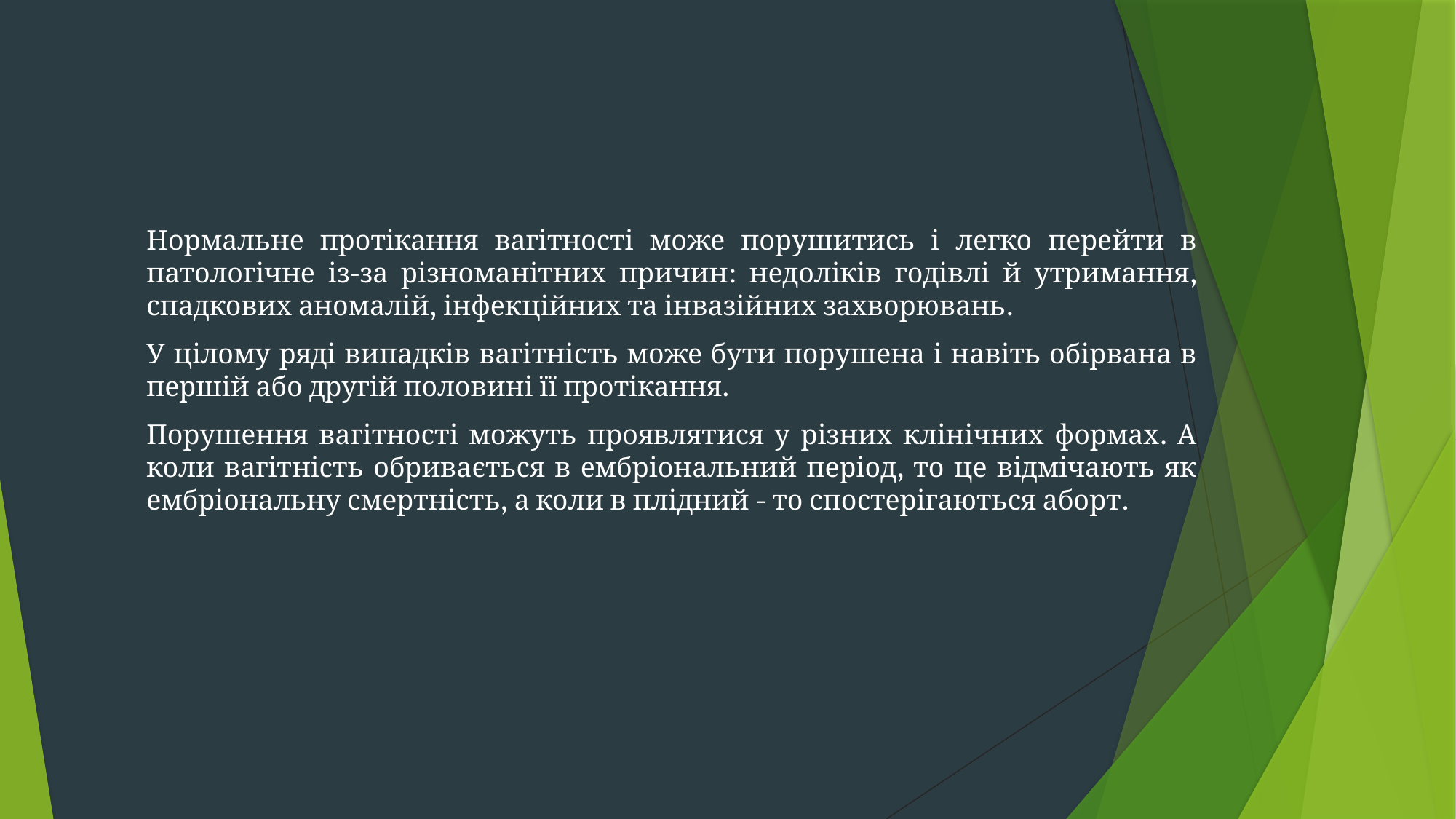

Нормальне протікання вагітності може порушитись і легко перейти в патологічне із-за різноманітних причин: недоліків годівлі й утримання, спадкових аномалій, інфекційних та інвазійних захворювань.
У цілому ряді випадків вагітність може бути порушена і навіть обірвана в першій або другій половині її протікання.
Порушення вагітності можуть проявлятися у різних клінічних формах. А коли вагітність обривається в ембріональний період, то це відмічають як ембріональну смертність, а коли в плідний - то спостерігаються аборт.